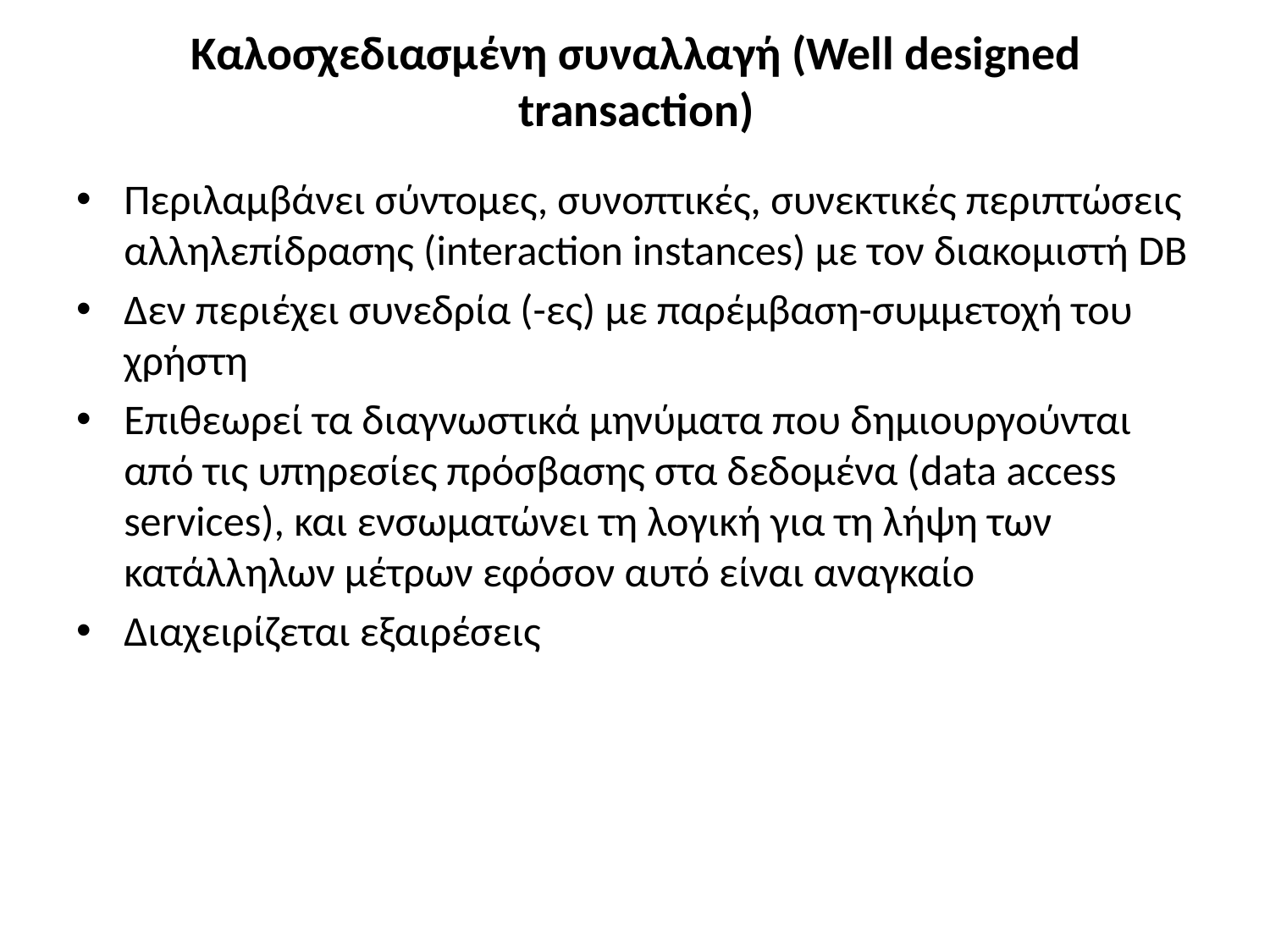

# Καλοσχεδιασμένη συναλλαγή (Well designed transaction)
Περιλαμβάνει σύντομες, συνοπτικές, συνεκτικές περιπτώσεις αλληλεπίδρασης (interaction instances) με τον διακομιστή DB
Δεν περιέχει συνεδρία (-ες) με παρέμβαση-συμμετοχή του χρήστη
Επιθεωρεί τα διαγνωστικά μηνύματα που δημιουργούνται από τις υπηρεσίες πρόσβασης στα δεδομένα (data access services), και ενσωματώνει τη λογική για τη λήψη των κατάλληλων μέτρων εφόσον αυτό είναι αναγκαίο
Διαχειρίζεται εξαιρέσεις